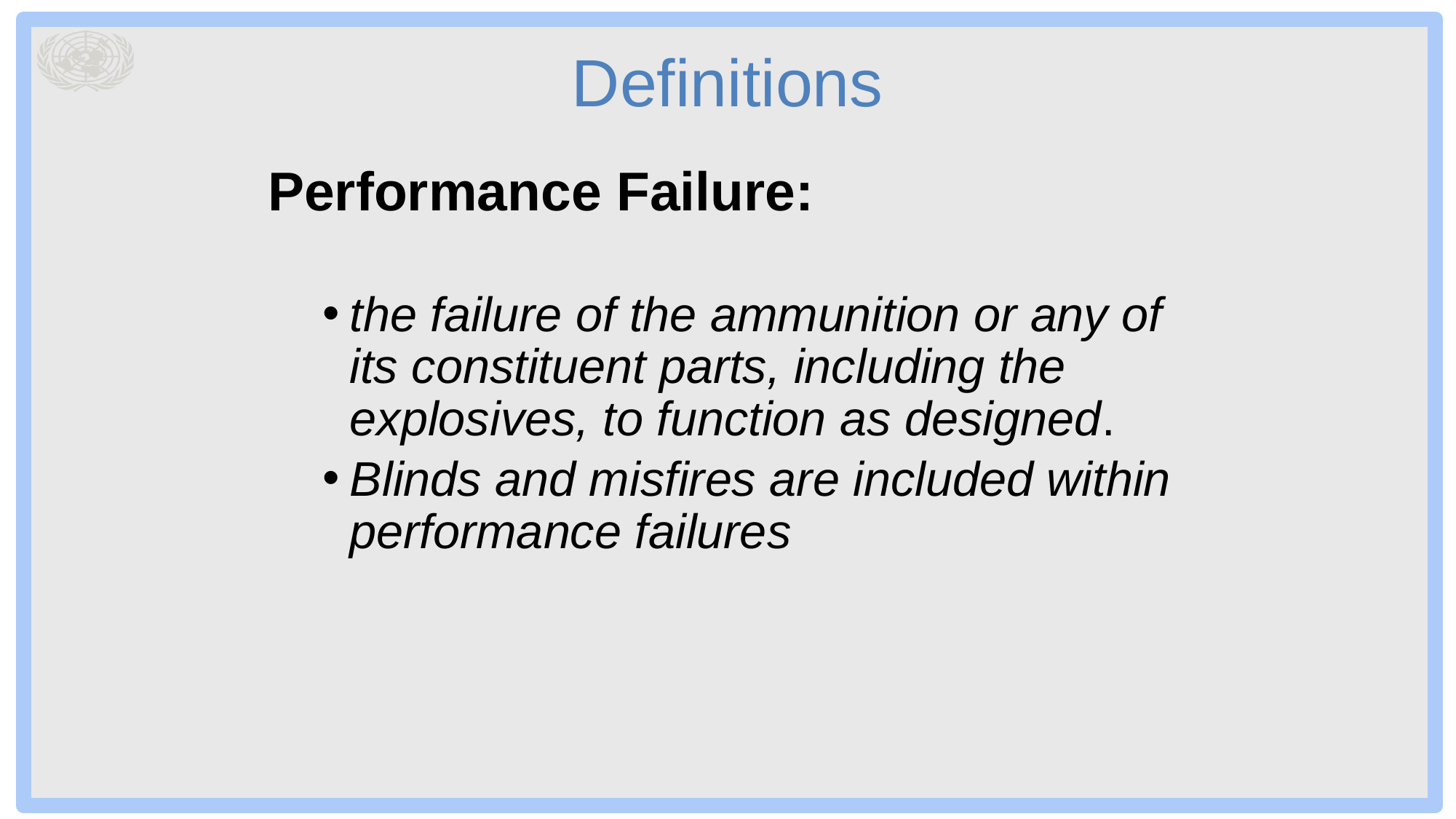

# Definitions
Performance Failure:

the failure of the ammunition or any of its constituent parts, including the explosives, to function as designed.
Blinds and misfires are included within performance failures